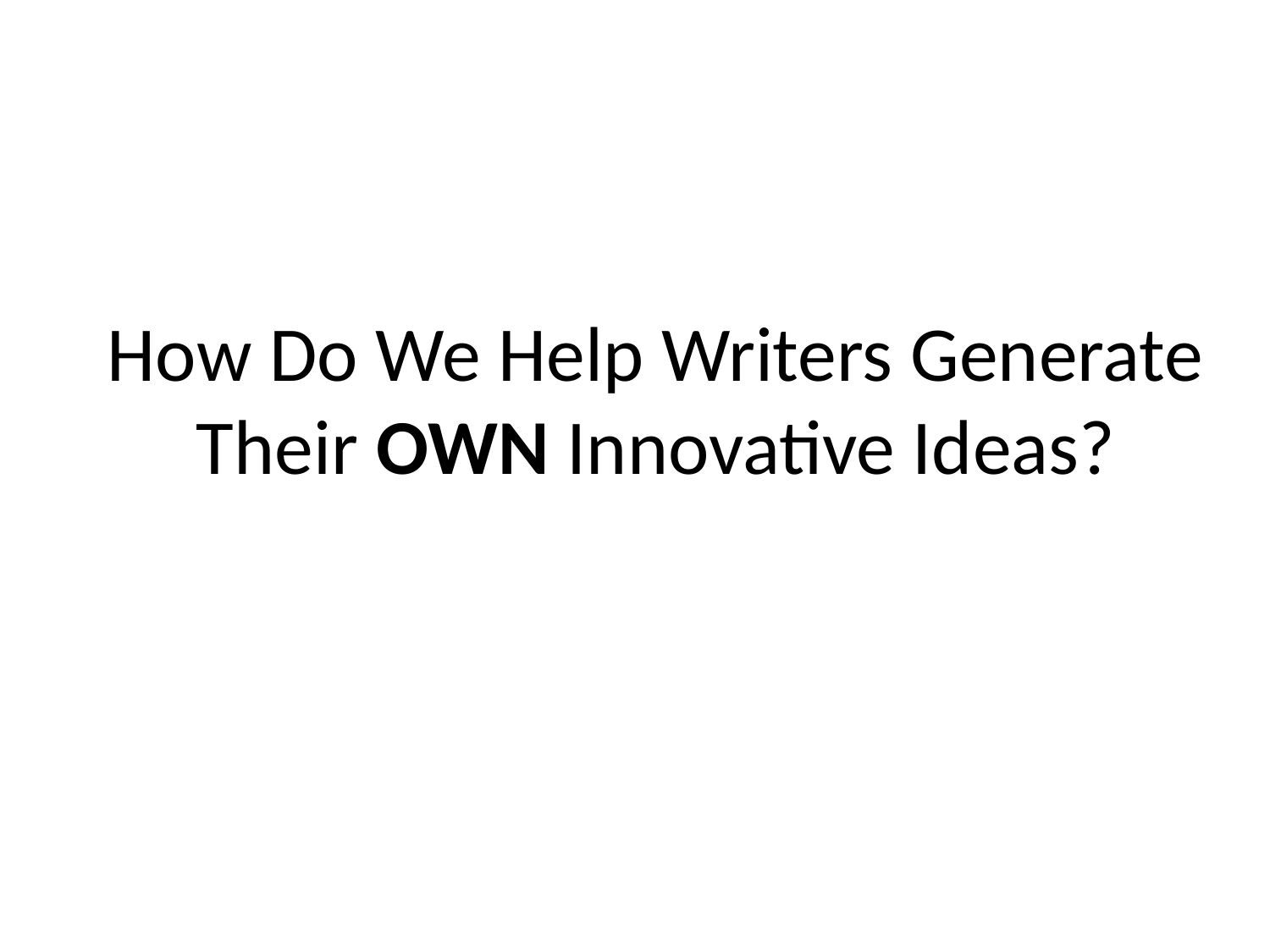

# How Do We Help Writers Generate Their OWN Innovative Ideas?